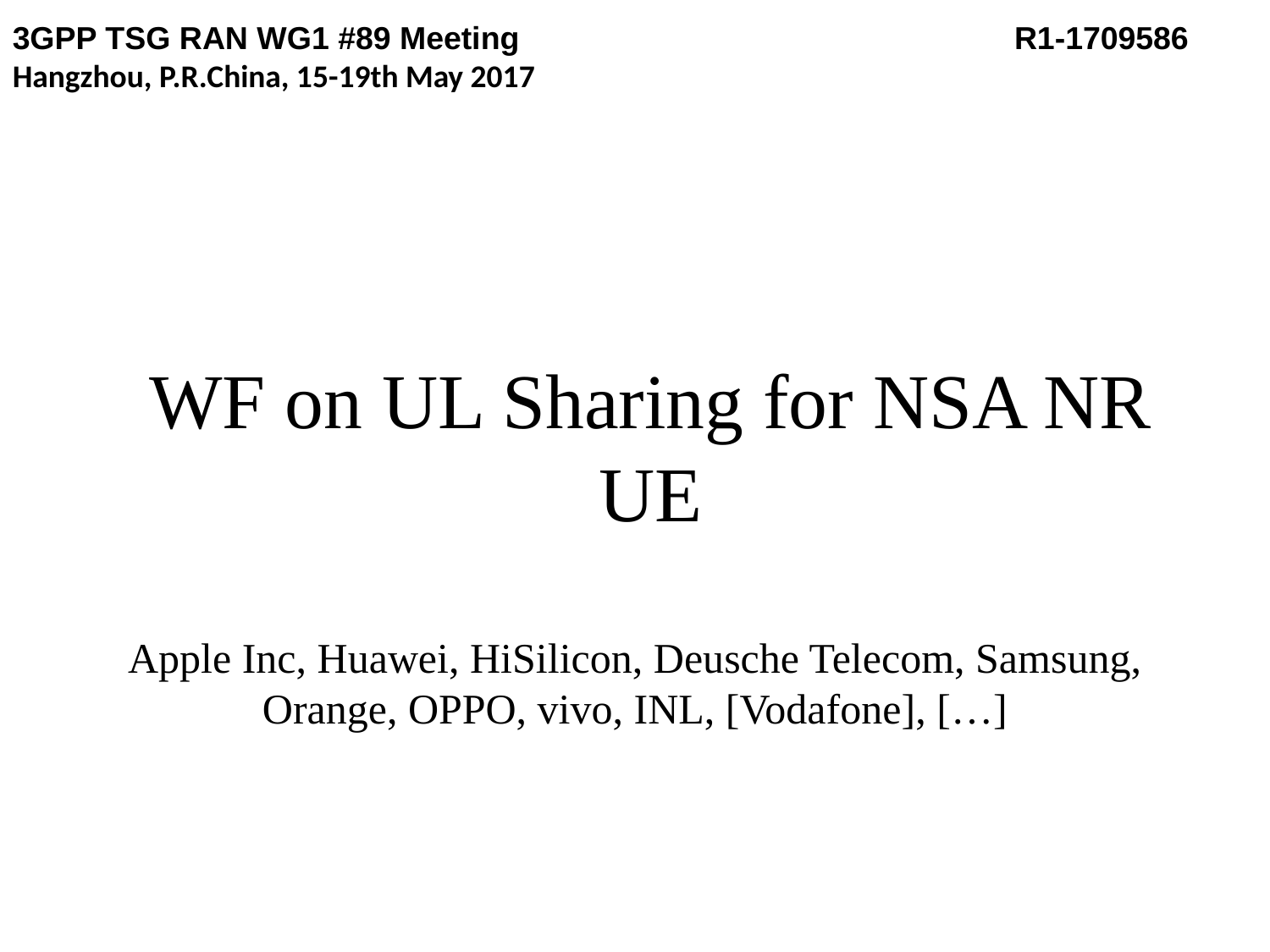

3GPP TSG RAN WG1 #89 Meeting  		                           R1-1709586
Hangzhou, P.R.China, 15-19th May 2017
# WF on UL Sharing for NSA NR UE
Apple Inc, Huawei, HiSilicon, Deusche Telecom, Samsung, Orange, OPPO, vivo, INL, [Vodafone], […]